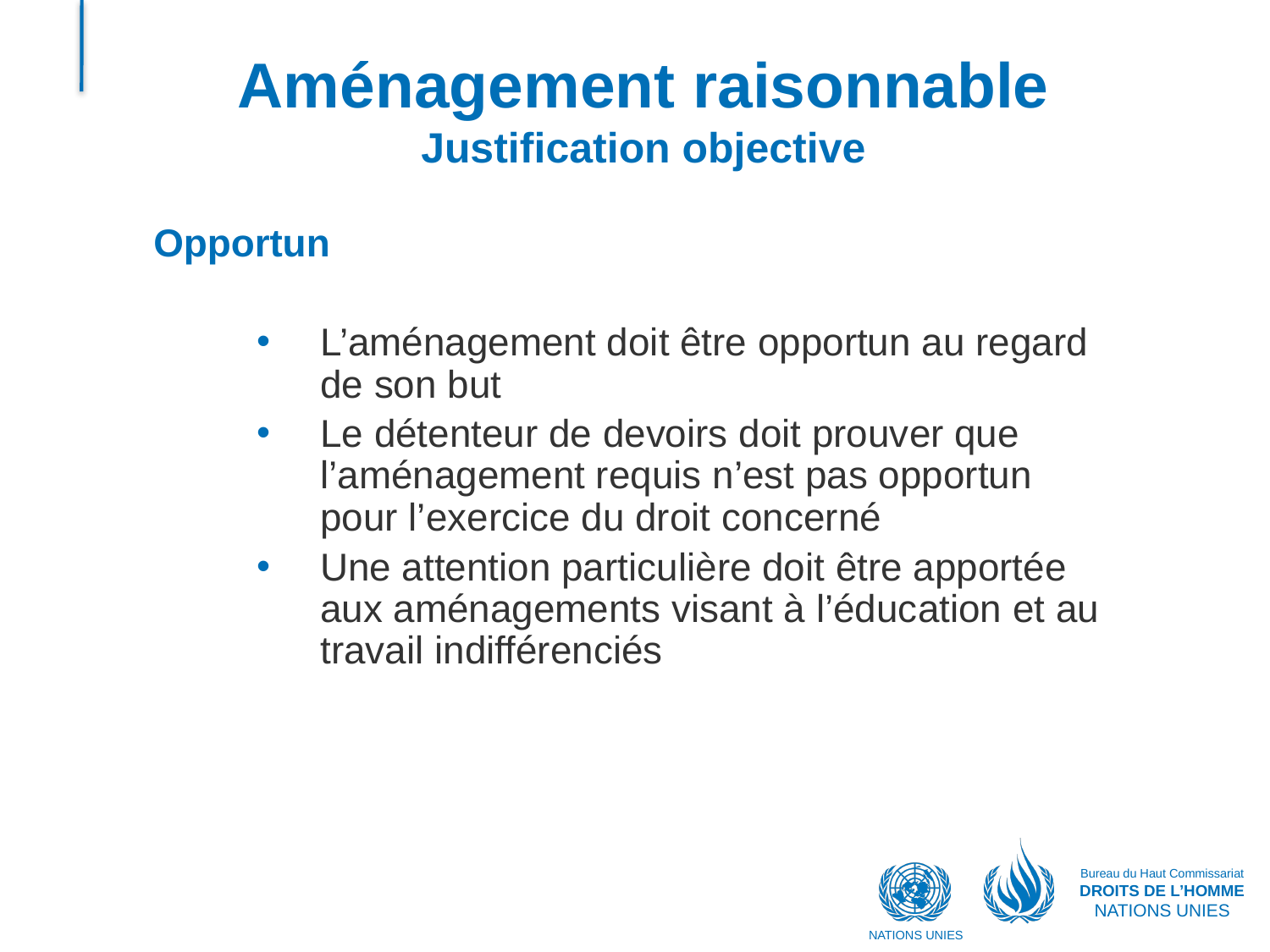

# Aménagement raisonnable Justification objective
Opportun

L’aménagement doit être opportun au regard de son but
Le détenteur de devoirs doit prouver que l’aménagement requis n’est pas opportun pour l’exercice du droit concerné
Une attention particulière doit être apportée aux aménagements visant à l’éducation et au travail indifférenciés
Bureau du Haut Commissariat
DROITS DE L’HOMME
NATIONS UNIES
NATIONS UNIES